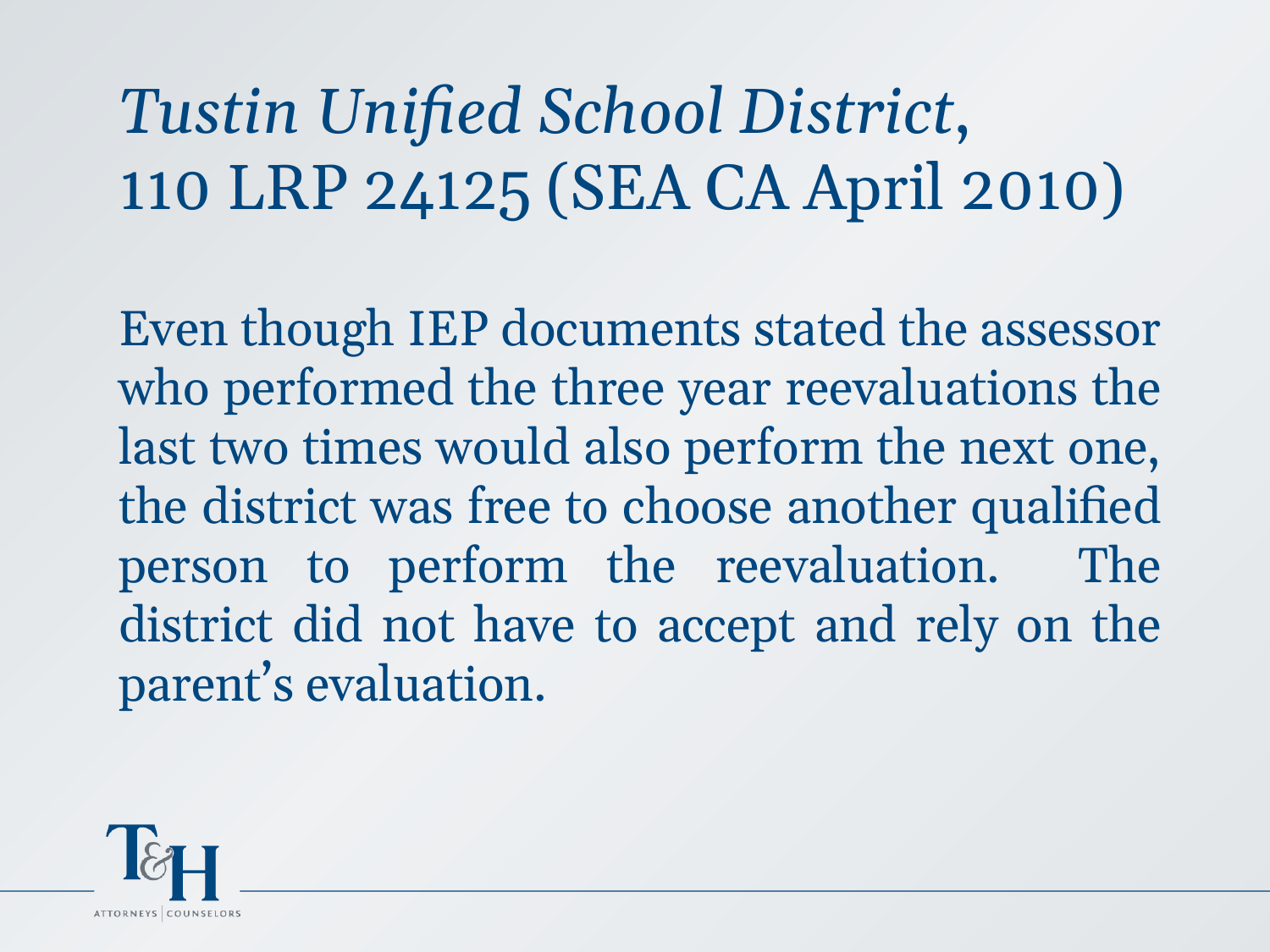

Tustin Unified School District,
110 LRP 24125 (SEA CA April 2010)

Even though IEP documents stated the assessor who performed the three year reevaluations the last two times would also perform the next one, the district was free to choose another qualified person to perform the reevaluation.  The district did not have to accept and rely on the parent’s evaluation.